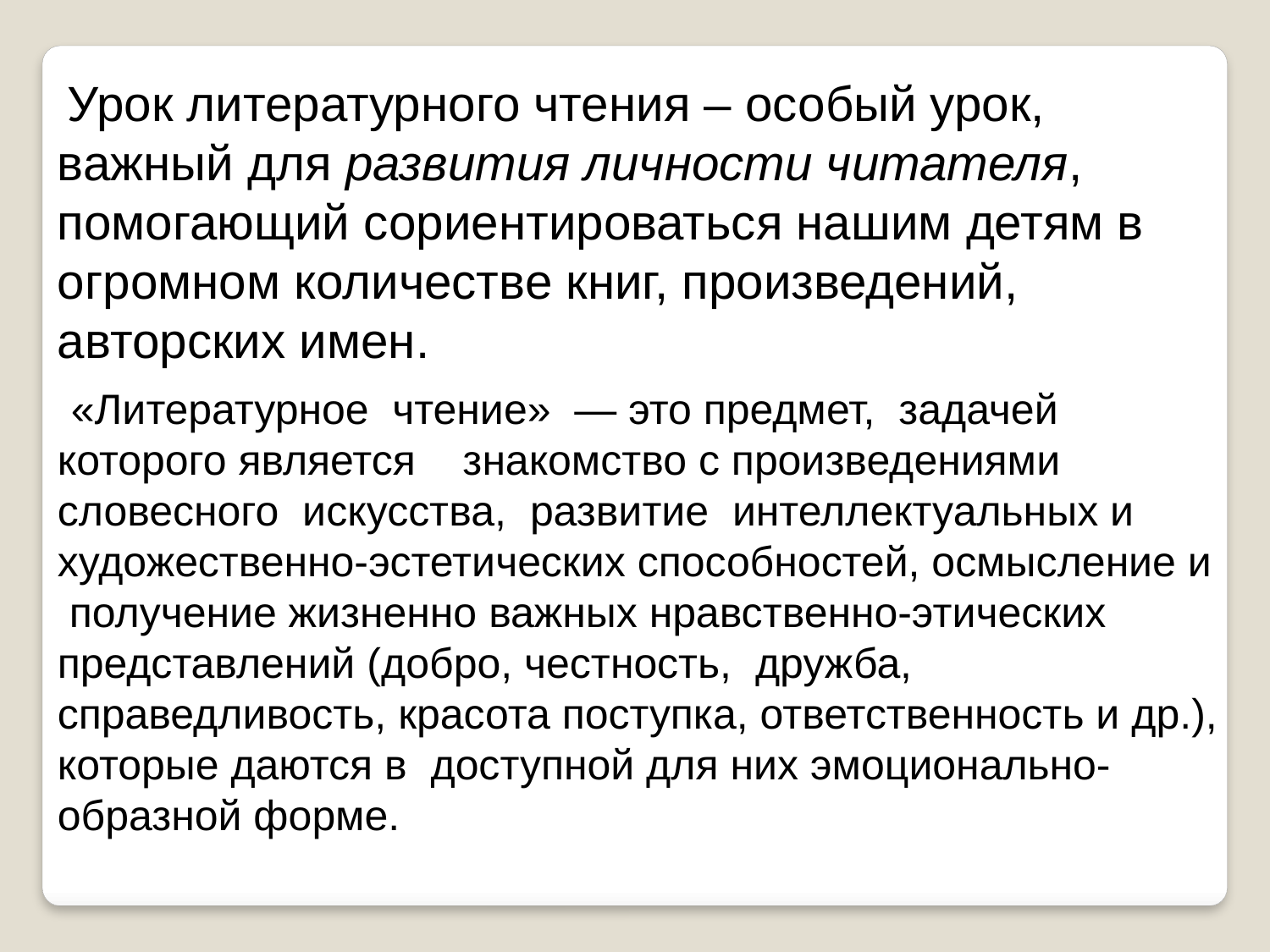

Урок литературного чтения – особый урок, важный для развития личности читателя, помогающий сориентироваться нашим детям в огромном количестве книг, произведений, авторских имен.

 «Литературное  чтение»  — это предмет,  задачей которого является    знакомство с произведениями  словесного  искусства,  развитие  интеллектуальных и художественно-эстетических способностей, осмысление и  получение жизненно важных нравственно-этических представлений (добро, честность,  дружба, справедливость, красота поступка, ответственность и др.), которые даются в  доступной для них эмоционально-образной форме.